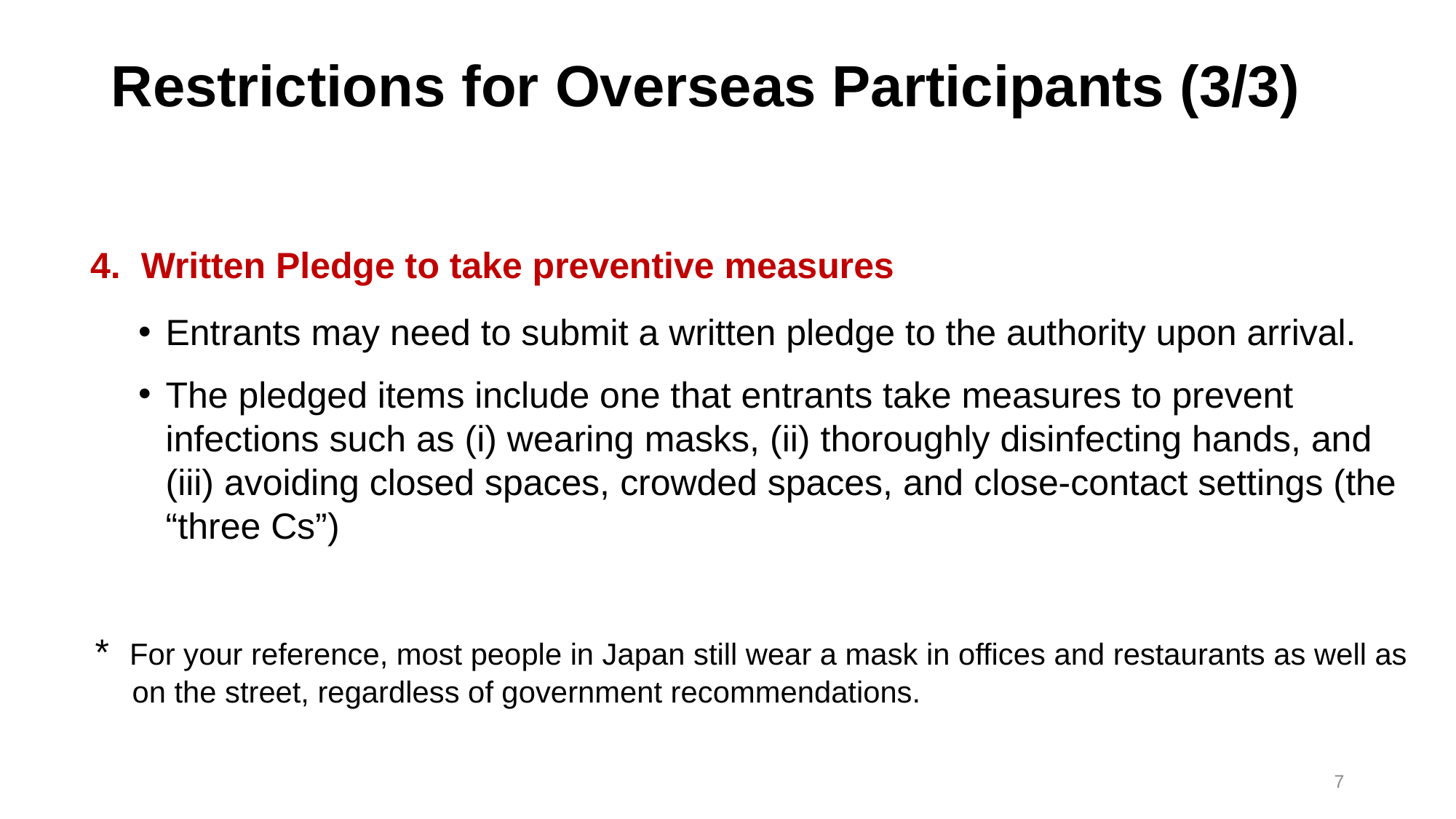

# Restrictions for Overseas Participants (3/3)
4.  Written Pledge to take preventive measures
Entrants may need to submit a written pledge to the authority upon arrival.
The pledged items include one that entrants take measures to prevent infections such as (i) wearing masks, (ii) thoroughly disinfecting hands, and (iii) avoiding closed spaces, crowded spaces, and close-contact settings (the “three Cs”)

*  For your reference, most people in Japan still wear a mask in offices and restaurants as well as on the street, regardless of government recommendations.
7